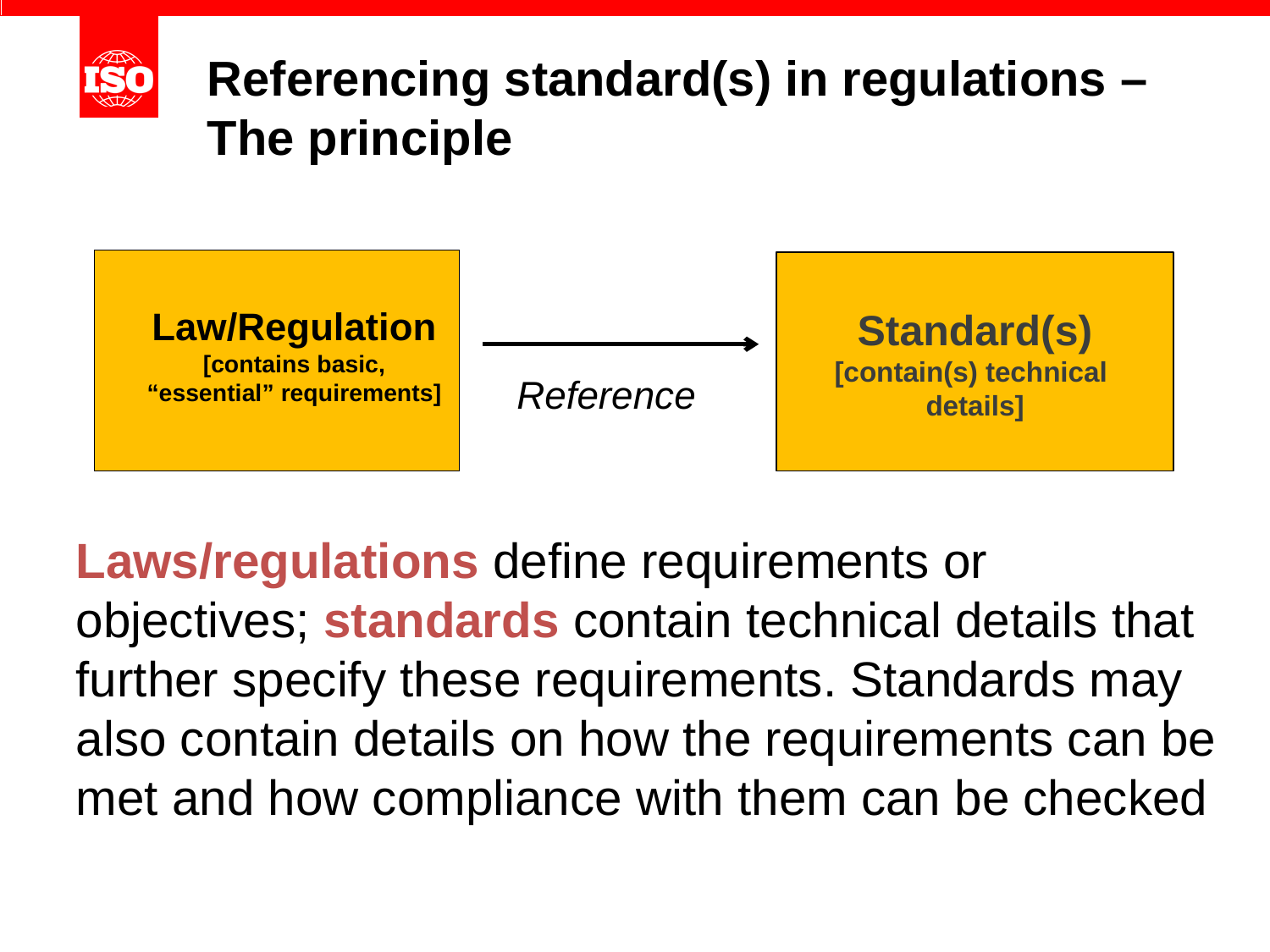

# Referencing standard(s) in regulations – The principle
Law/Regulation
[contains basic, “essential” requirements]
Standard(s)
[contain(s) technical
details]

Reference
Laws/regulations define requirements or objectives; standards contain technical details that further specify these requirements. Standards may also contain details on how the requirements can be met and how compliance with them can be checked